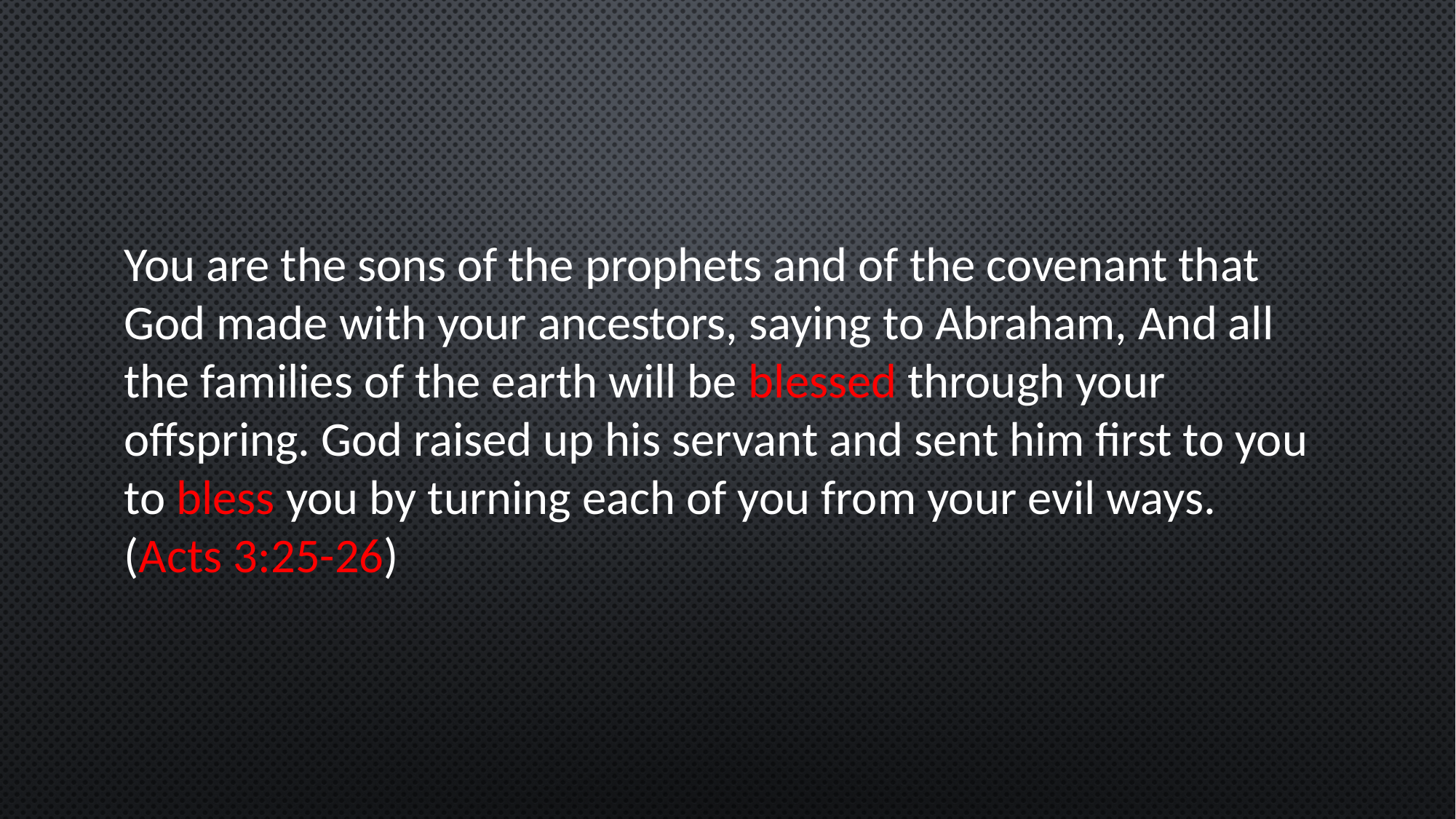

You are the sons of the prophets and of the covenant that God made with your ancestors, saying to Abraham, And all the families of the earth will be blessed through your offspring. God raised up his servant and sent him first to you to bless you by turning each of you from your evil ways.  (Acts 3:25-26)